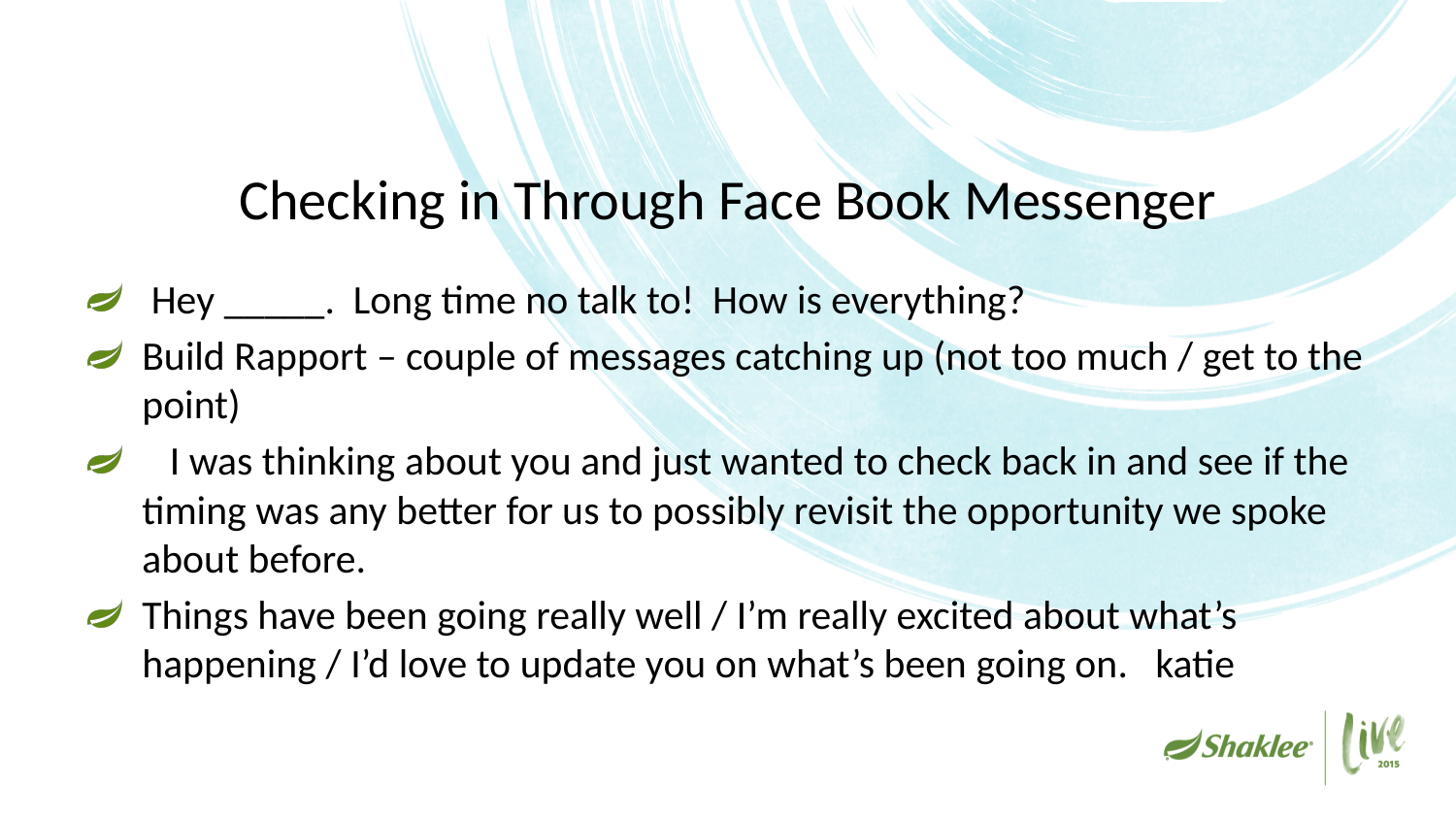

# Checking in Through Face Book Messenger
 Hey _____.  Long time no talk to!  How is everything?
Build Rapport – couple of messages catching up (not too much / get to the point)
   I was thinking about you and just wanted to check back in and see if the timing was any better for us to possibly revisit the opportunity we spoke about before.
Things have been going really well / I’m really excited about what’s happening / I’d love to update you on what’s been going on.   katie